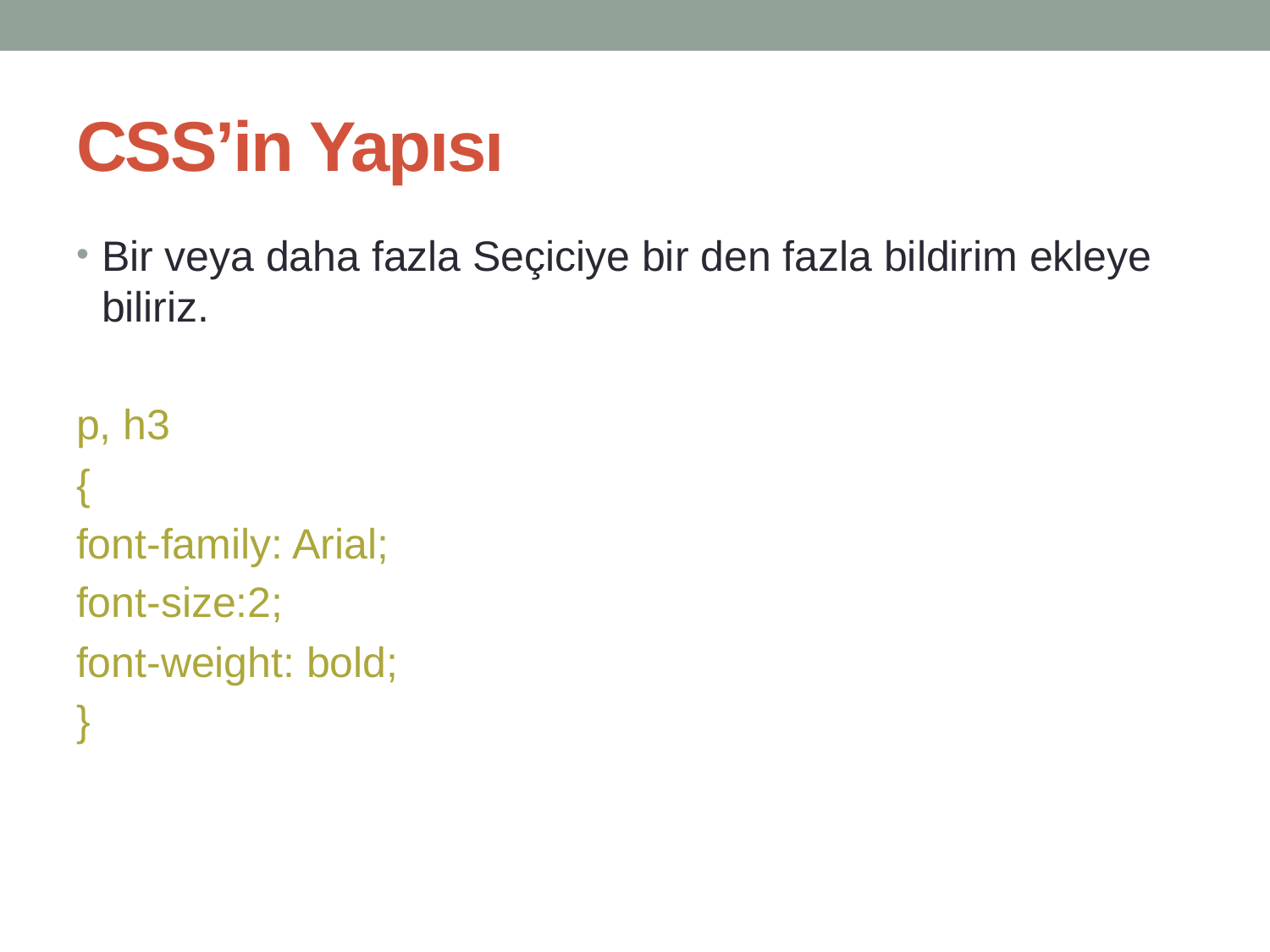

# CSS’in Yapısı
Bir veya daha fazla Seçiciye bir den fazla bildirim ekleye biliriz.

p, h3
{
font-family: Arial;
font-size:2;
font-weight: bold;
}